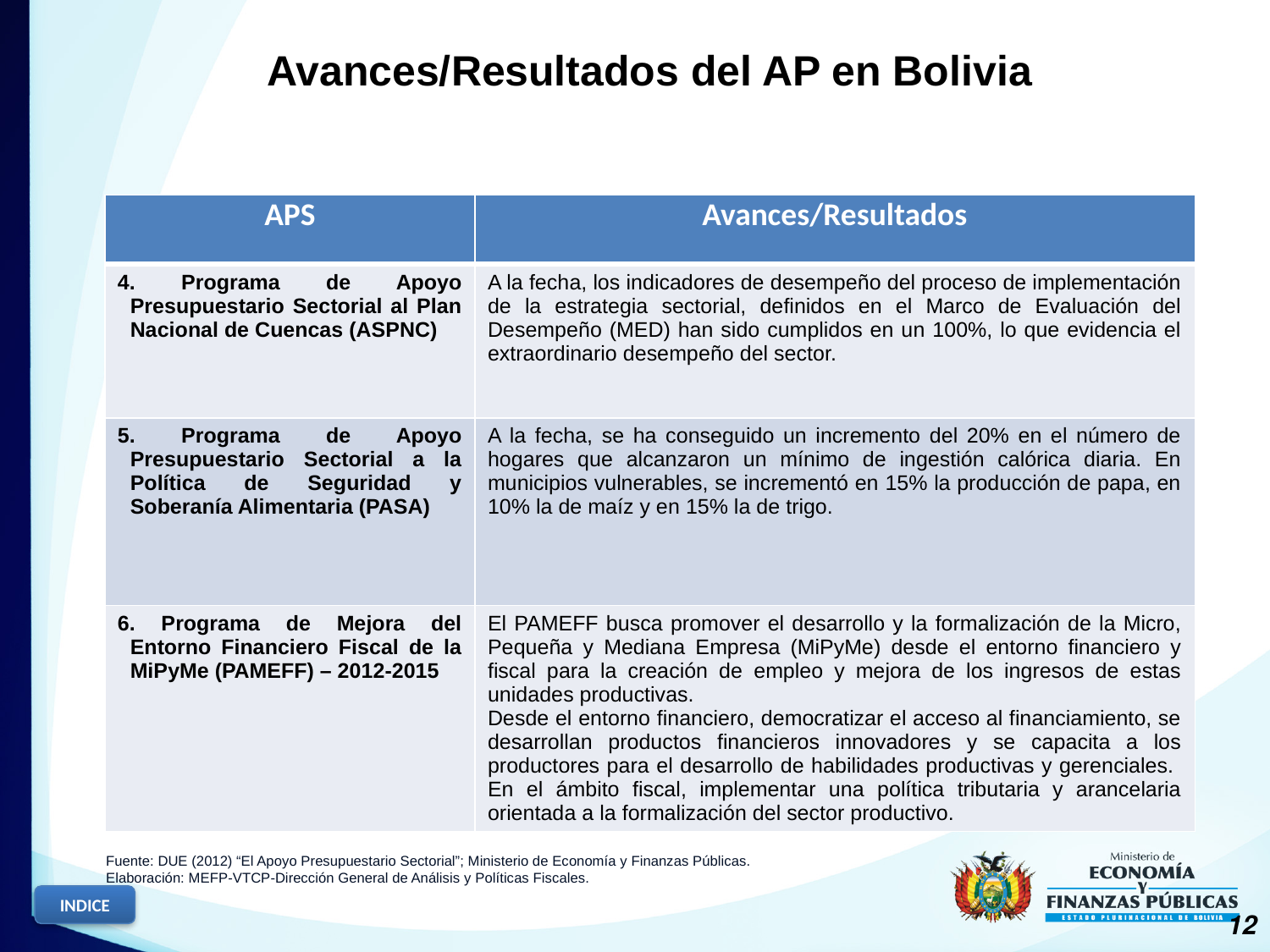

Avances/Resultados del AP en Bolivia
| APS | Avances/Resultados |
| --- | --- |
| 4. Programa de Apoyo Presupuestario Sectorial al Plan Nacional de Cuencas (ASPNC) | A la fecha, los indicadores de desempeño del proceso de implementación de la estrategia sectorial, definidos en el Marco de Evaluación del Desempeño (MED) han sido cumplidos en un 100%, lo que evidencia el extraordinario desempeño del sector. |
| 5. Programa de Apoyo Presupuestario Sectorial a la Política de Seguridad y Soberanía Alimentaria (PASA) | A la fecha, se ha conseguido un incremento del 20% en el número de hogares que alcanzaron un mínimo de ingestión calórica diaria. En municipios vulnerables, se incrementó en 15% la producción de papa, en 10% la de maíz y en 15% la de trigo. |
| 6. Programa de Mejora del Entorno Financiero Fiscal de la MiPyMe (PAMEFF) – 2012-2015 | El PAMEFF busca promover el desarrollo y la formalización de la Micro, Pequeña y Mediana Empresa (MiPyMe) desde el entorno financiero y fiscal para la creación de empleo y mejora de los ingresos de estas unidades productivas. Desde el entorno financiero, democratizar el acceso al financiamiento, se desarrollan productos financieros innovadores y se capacita a los productores para el desarrollo de habilidades productivas y gerenciales. En el ámbito fiscal, implementar una política tributaria y arancelaria orientada a la formalización del sector productivo. |
Fuente: DUE (2012) “El Apoyo Presupuestario Sectorial”; Ministerio de Economía y Finanzas Públicas.
Elaboración: MEFP-VTCP-Dirección General de Análisis y Políticas Fiscales.
INDICE
12